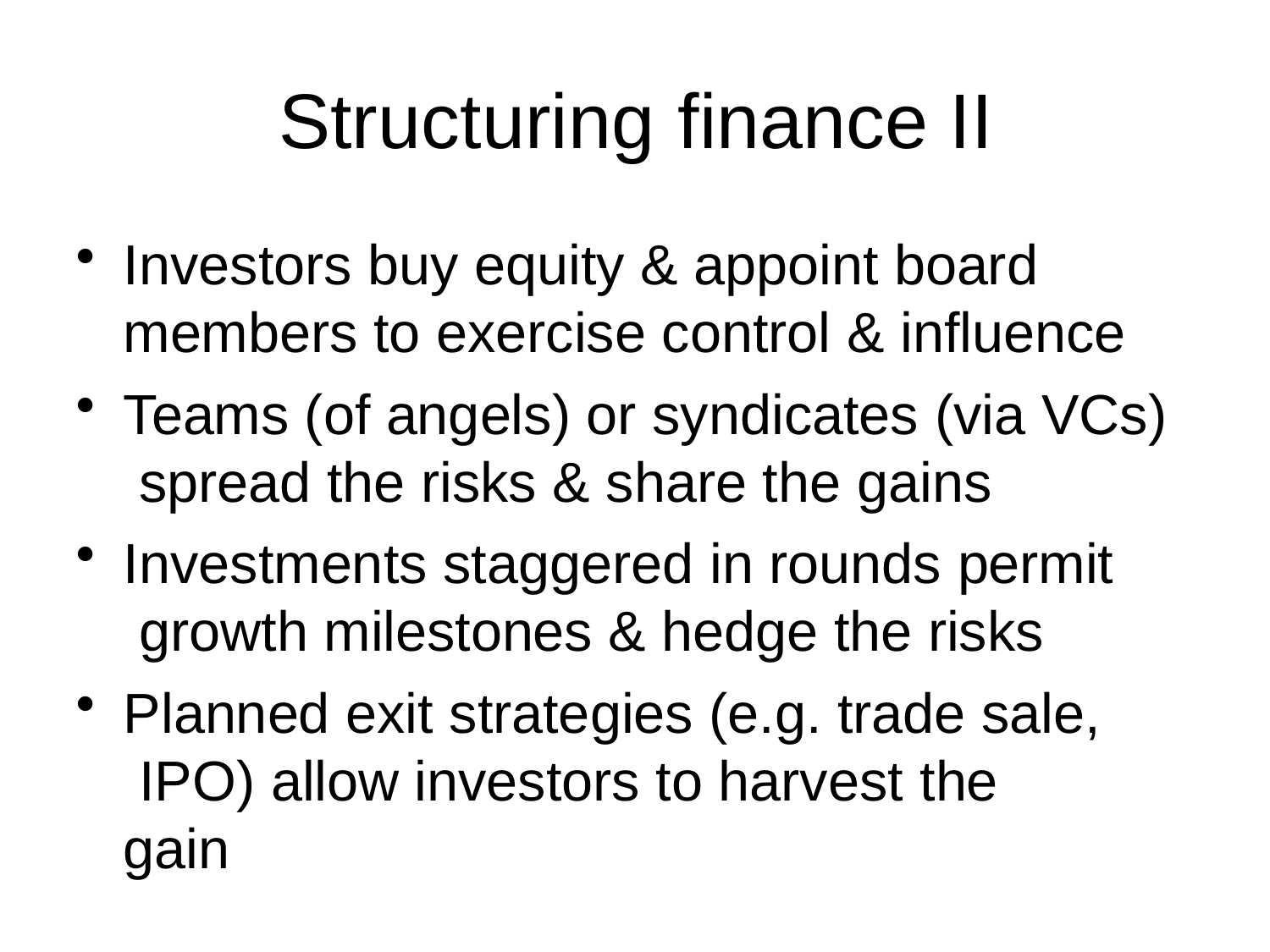

# Structuring	finance	II
Investors buy equity & appoint board  members to exercise control & influence
Teams (of angels) or syndicates (via VCs)  spread the risks & share the gains
Investments staggered in rounds permit  growth milestones & hedge the risks
Planned exit strategies (e.g. trade sale,  IPO) allow investors to harvest the gain